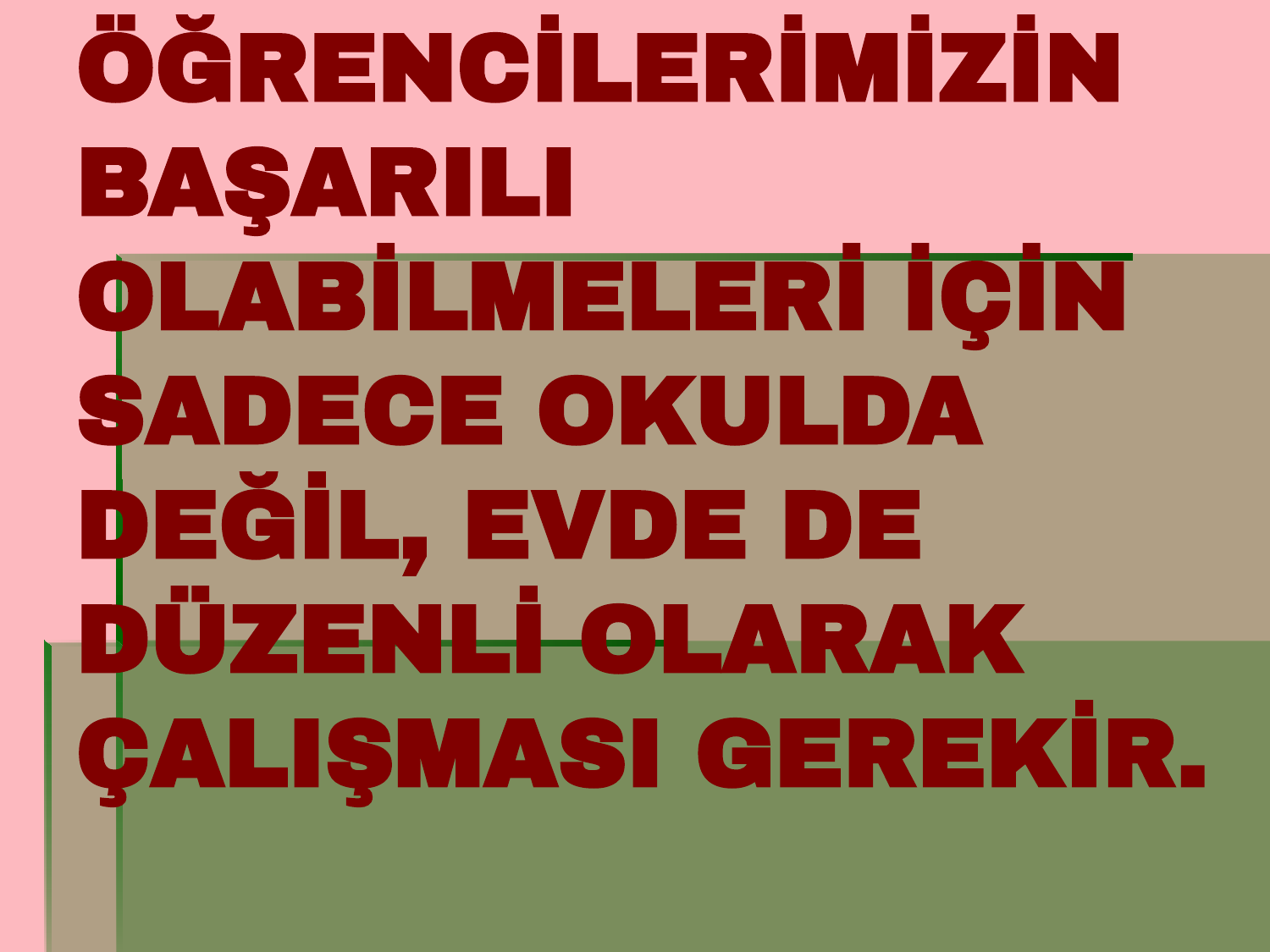

# ÖĞRENCİLERİMİZİN BAŞARILI OLABİLMELERİ İÇİN SADECE OKULDA DEĞİL, EVDE DE DÜZENLİ OLARAK ÇALIŞMASI GEREKİR.